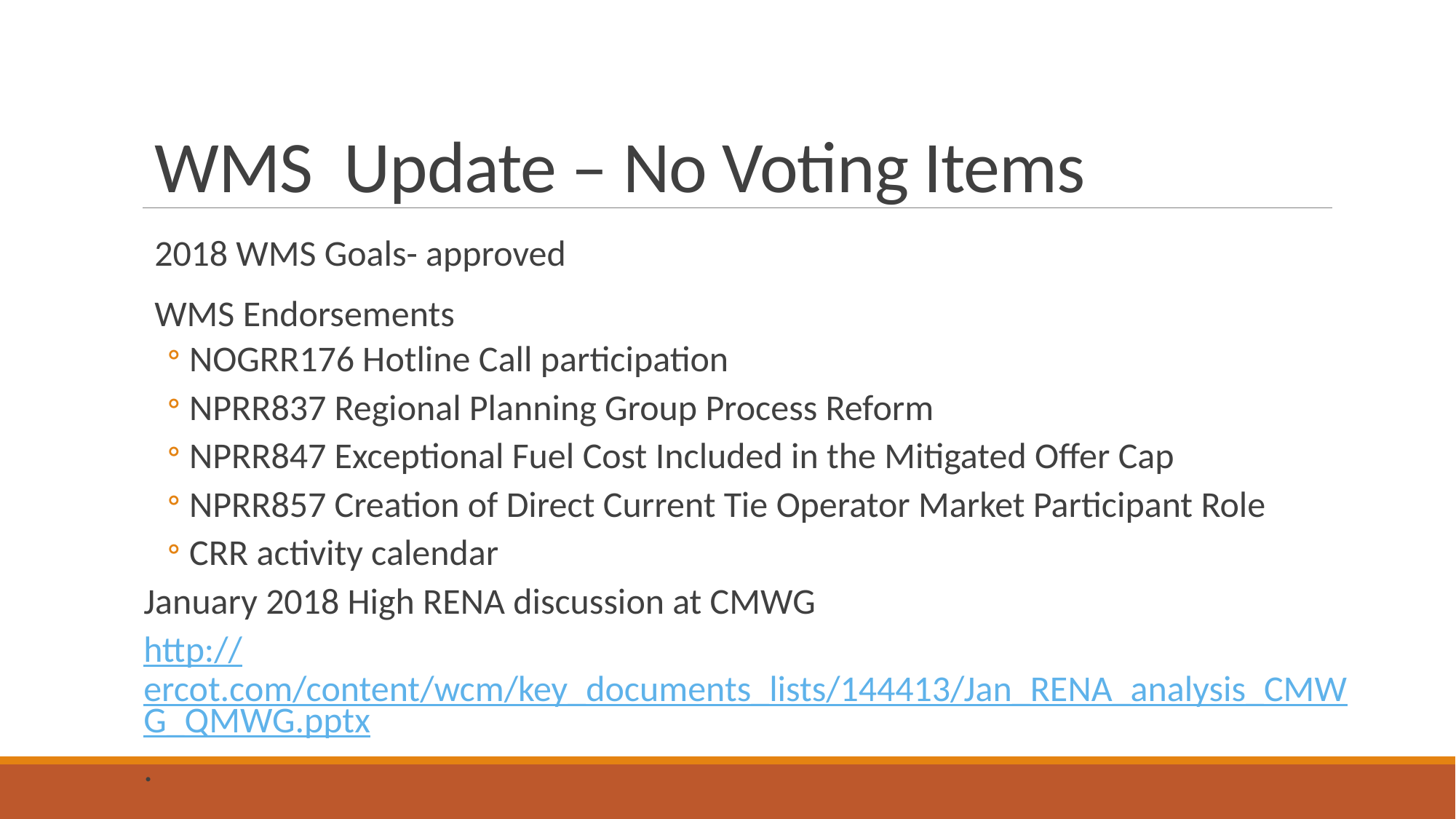

# WMS  Update – No Voting Items
2018 WMS Goals- approved
WMS Endorsements
NOGRR176 Hotline Call participation
NPRR837 Regional Planning Group Process Reform
NPRR847 Exceptional Fuel Cost Included in the Mitigated Offer Cap
NPRR857 Creation of Direct Current Tie Operator Market Participant Role
CRR activity calendar
January 2018 High RENA discussion at CMWG
http://ercot.com/content/wcm/key_documents_lists/144413/Jan_RENA_analysis_CMWG_QMWG.pptx
.